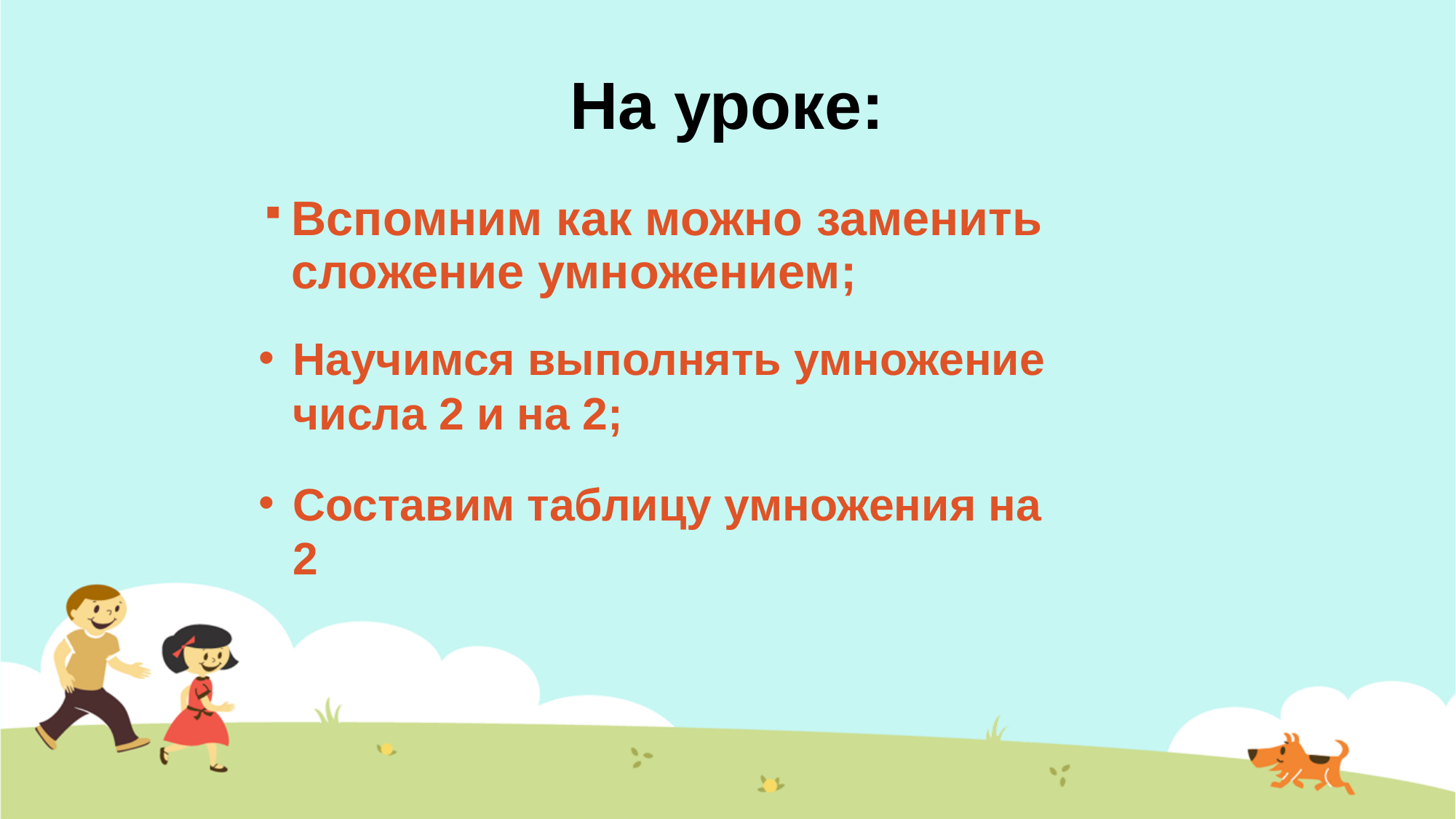

# На уроке:
Вспомним как можно заменить сложение умножением;
Научимся выполнять умножение числа 2 и на 2;
Составим таблицу умножения на 2